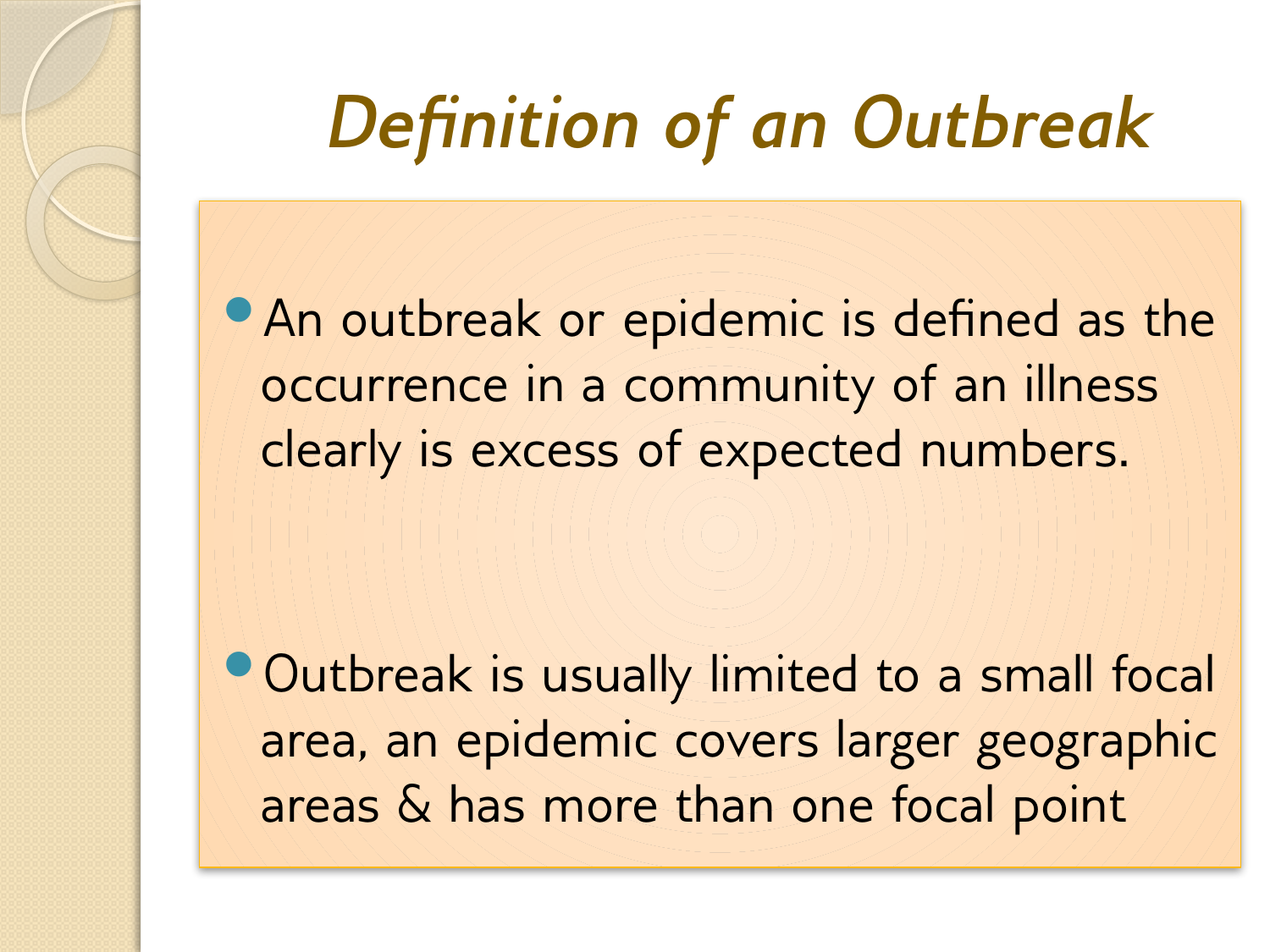

# Definition of an Outbreak

An outbreak or epidemic is defined as the occurrence in a community of an illness clearly is excess of expected numbers.

Outbreak is usually limited to a small focal area, an epidemic covers larger geographic areas & has more than one focal point